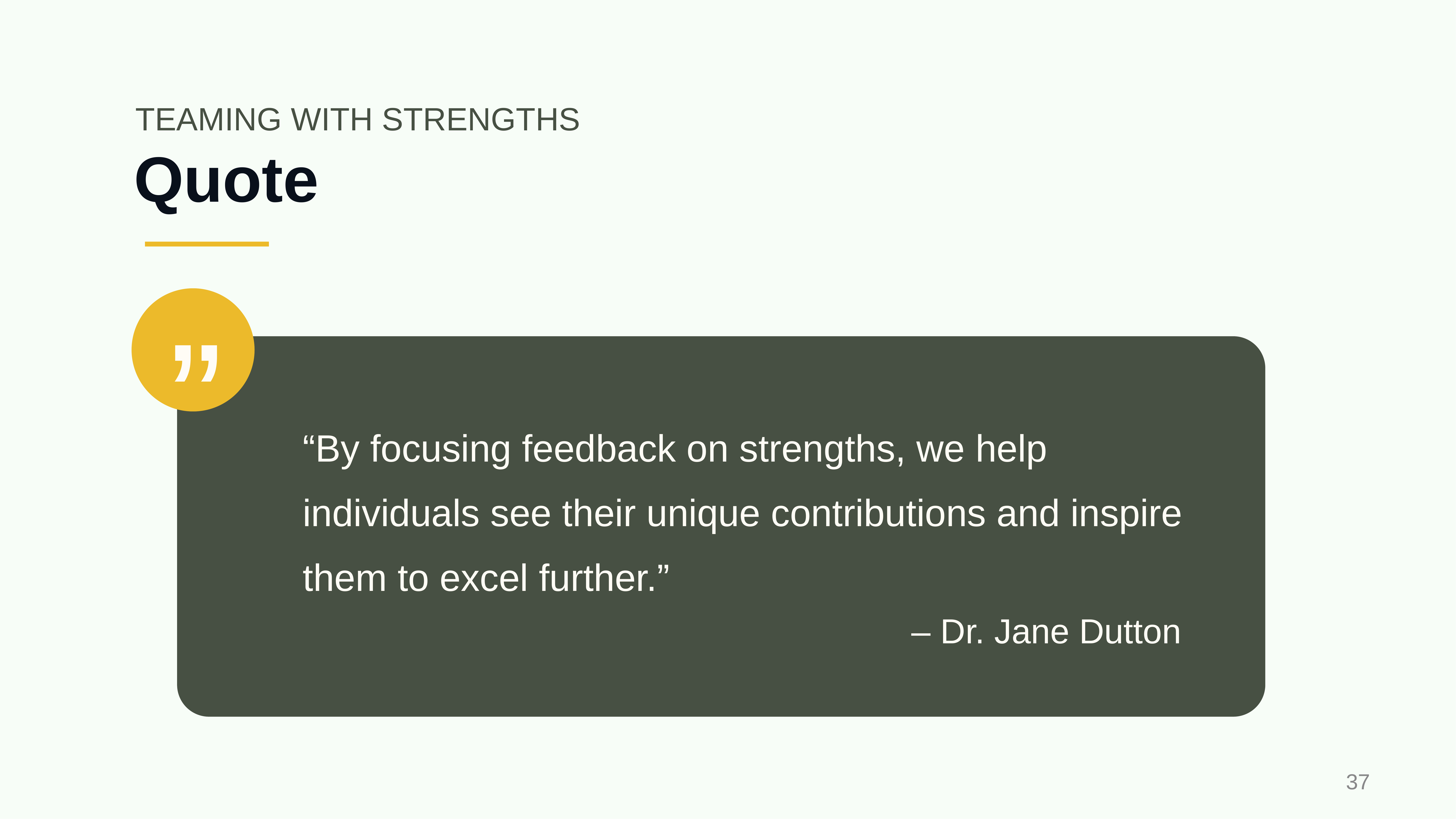

TEAMING WITH STRENGTHS
# Quote

”

“By focusing feedback on strengths, we help individuals see their unique contributions and inspire them to excel further.”
– Dr. Jane Dutton
37